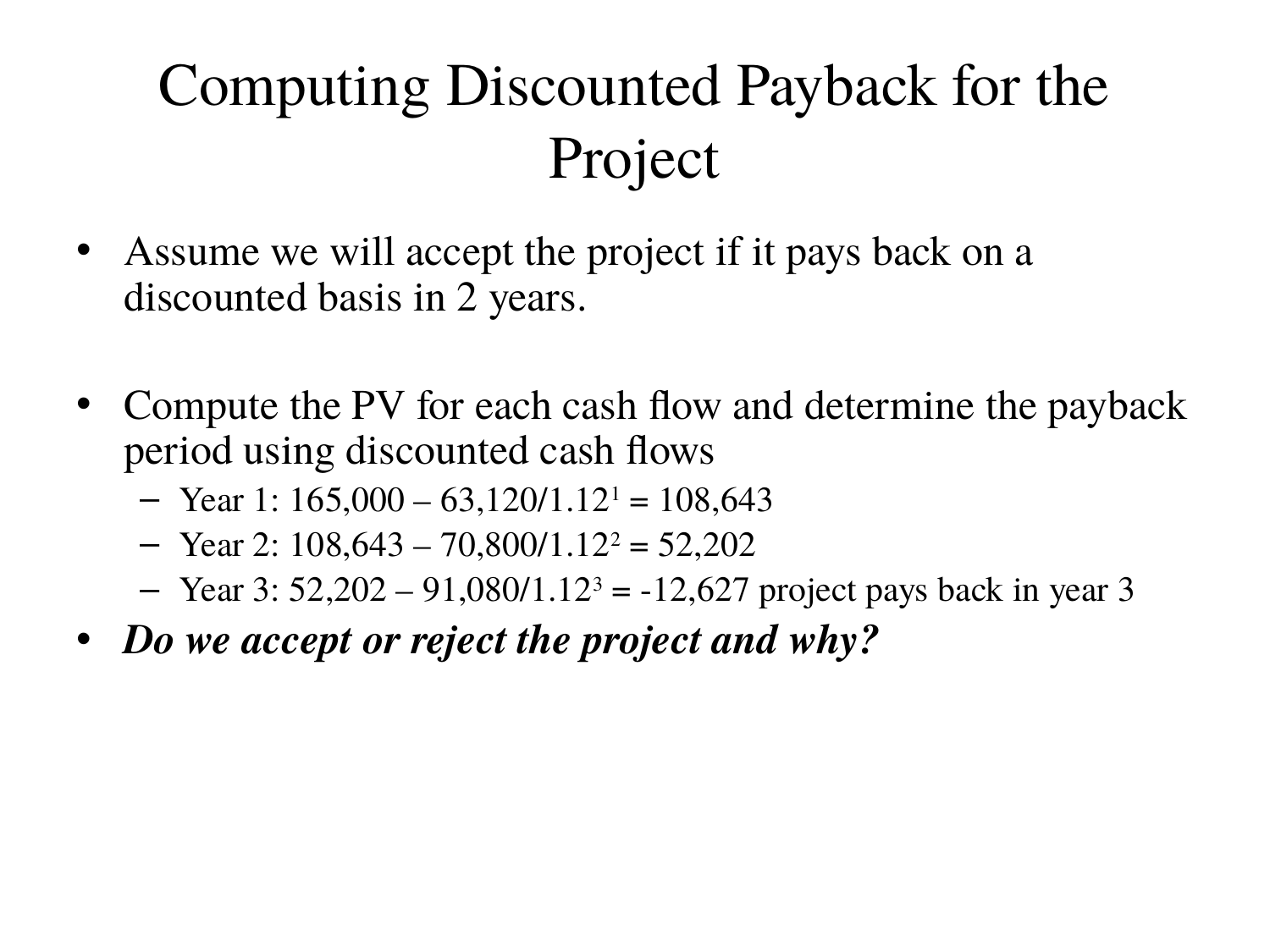

# Computing Discounted Payback for the Project
Assume we will accept the project if it pays back on a discounted basis in 2 years.

Compute the PV for each cash flow and determine the payback period using discounted cash flows
Year 1: 165,000 – 63,120/1.121 = 108,643
Year 2: 108,643 – 70,800/1.122 = 52,202
Year 3: 52,202 – 91,080/1.123 = -12,627 project pays back in year 3
Do we accept or reject the project and why?